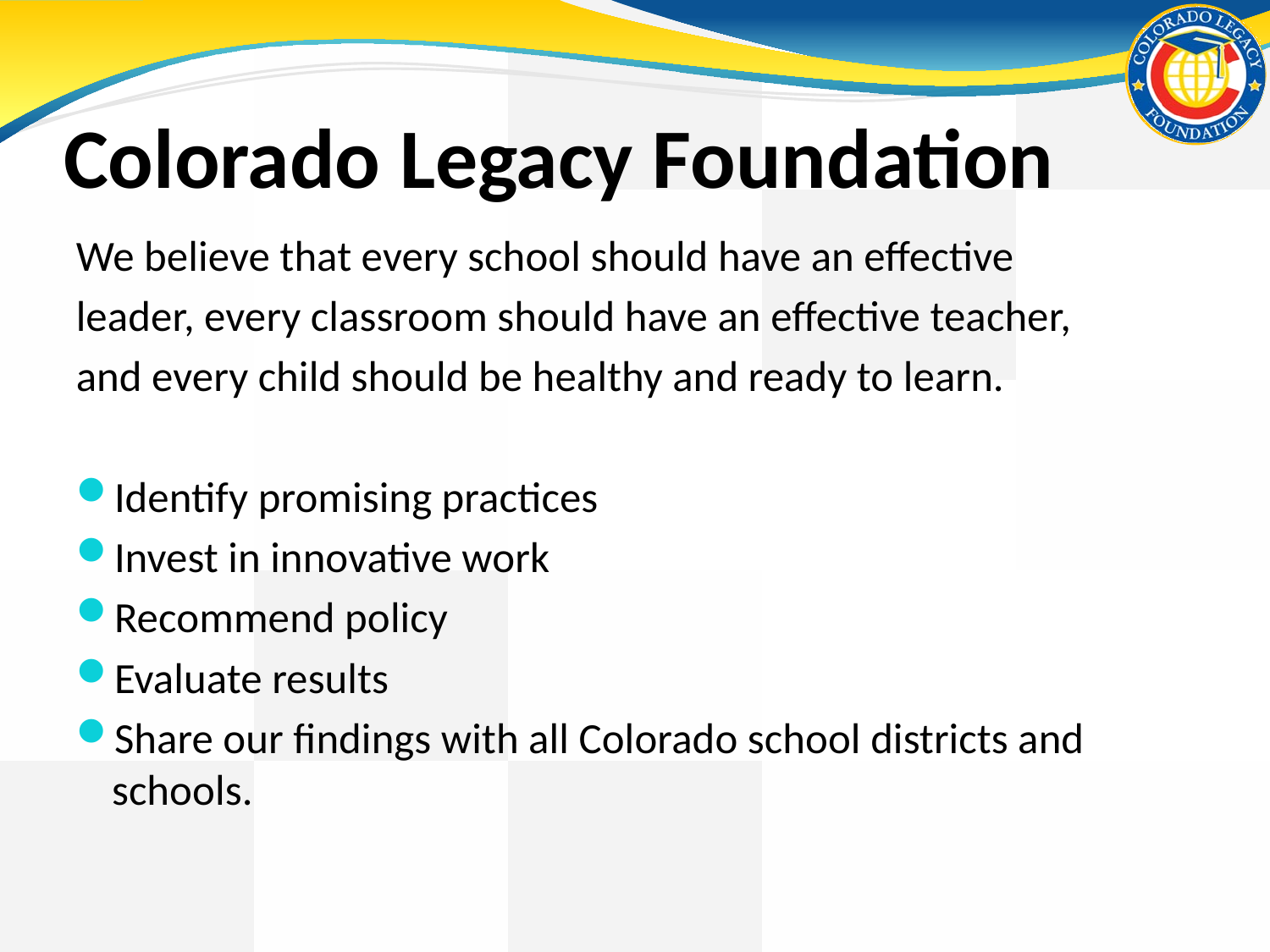

# Colorado Legacy Foundation
We believe that every school should have an effective
leader, every classroom should have an effective teacher,
and every child should be healthy and ready to learn.

Identify promising practices
Invest in innovative work
Recommend policy
Evaluate results
Share our findings with all Colorado school districts and schools.